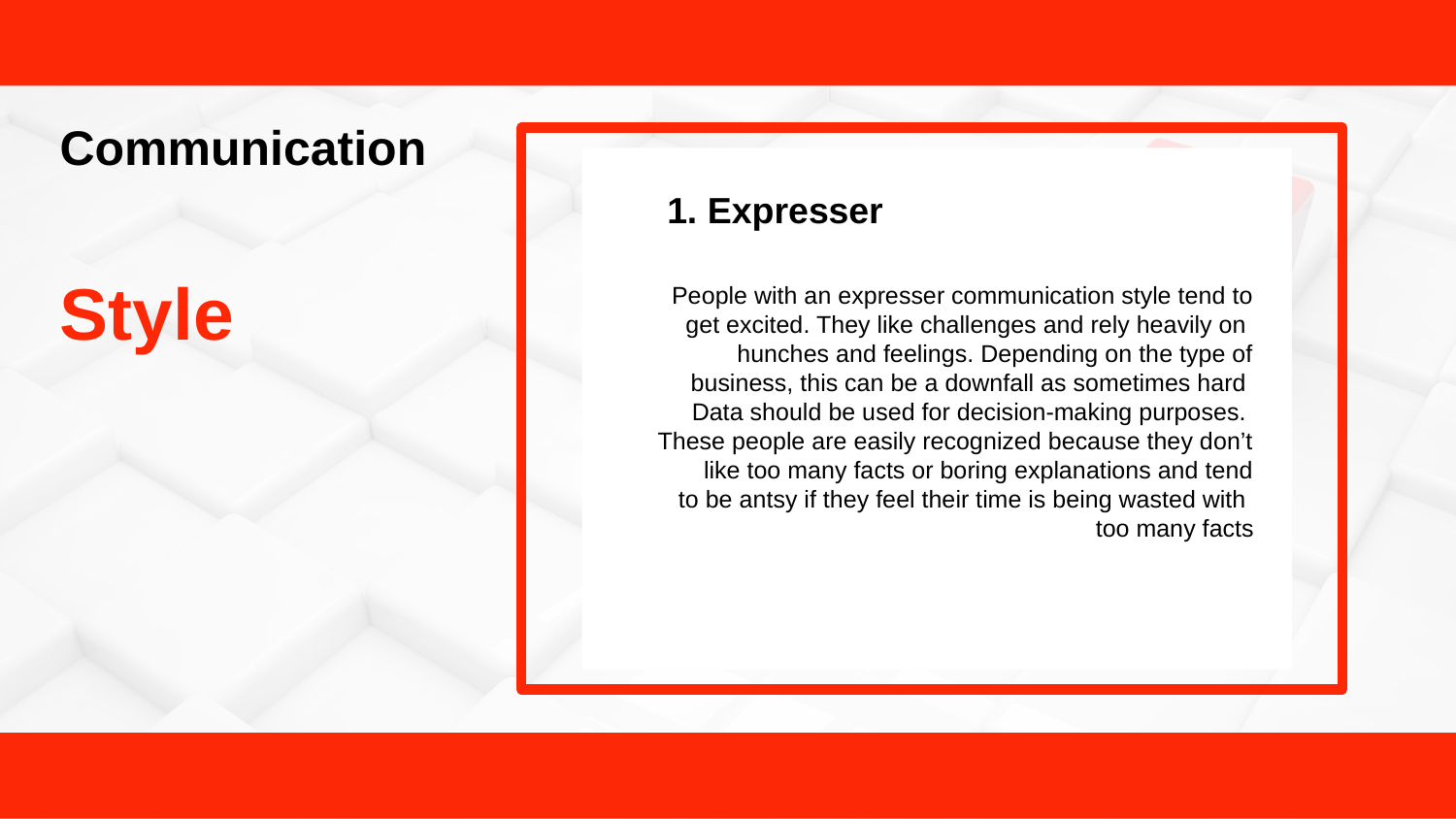

Communication
Style

1. Expresser
People with an expresser communication style tend to
 get excited. They like challenges and rely heavily on
hunches and feelings. Depending on the type of
 business, this can be a downfall as sometimes hard
Data should be used for decision-making purposes.
These people are easily recognized because they don’t like too many facts or boring explanations and tend
 to be antsy if they feel their time is being wasted with
too many facts